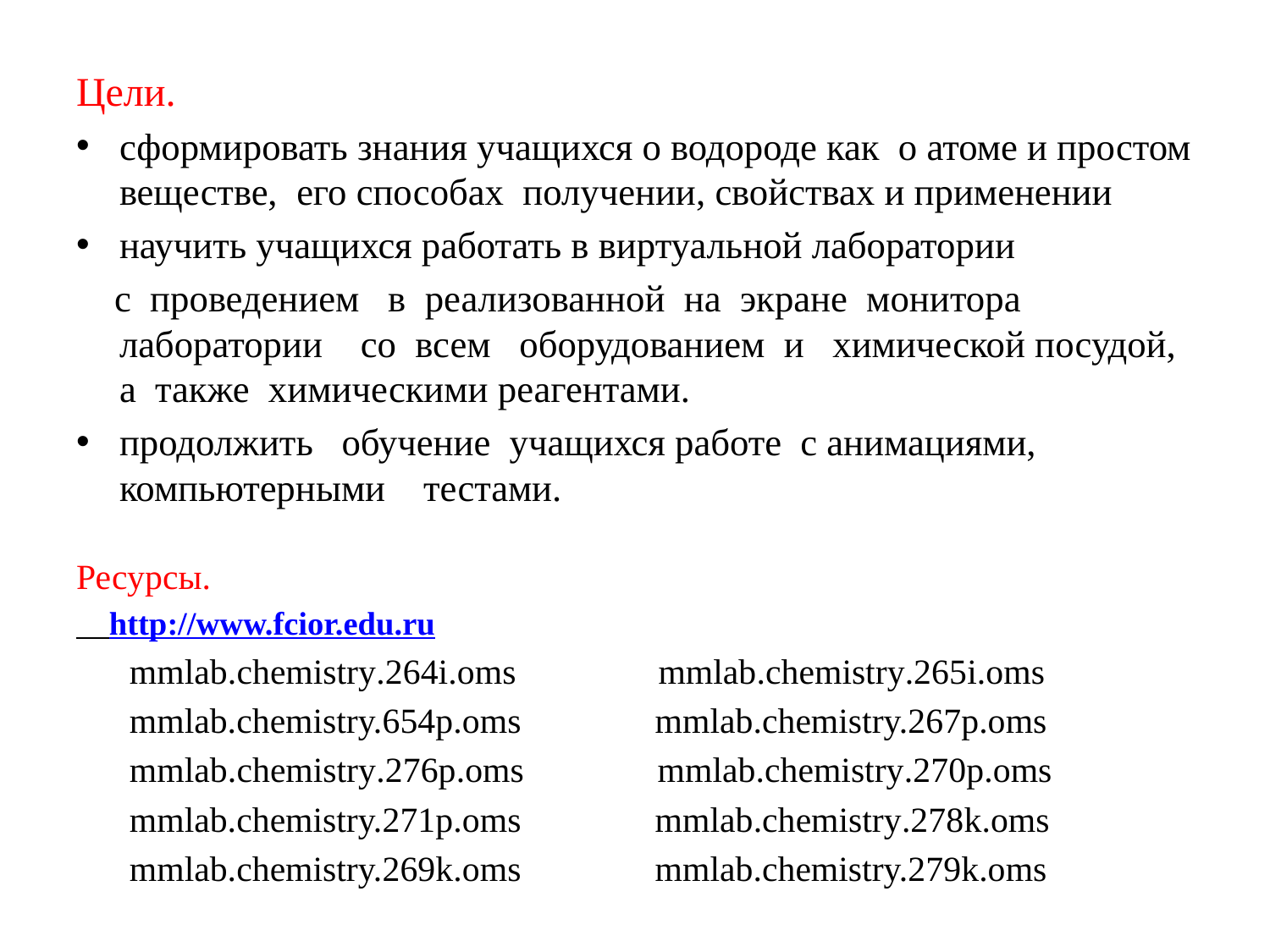

#
Цели.
сформировать знания учащихся о водороде как  о атоме и простом веществе,  его способах  получении, свойствах и применении
научить учащихся работать в виртуальной лаборатории
    с  проведением   в  реализованной  на  экране  монитора лаборатории    со  всем   оборудованием  и   химической посудой,  а  также  химическими реагентами.
продолжить   обучение  учащихся работе  с анимациями, компьютерными    тестами.

Ресурсы.
    http://www.fcior.edu.ru
      mmlab.chemistry.264i.oms                mmlab.chemistry.265i.oms
      mmlab.chemistry.654p.oms               mmlab.chemistry.267p.oms
      mmlab.chemistry.276p.oms               mmlab.chemistry.270p.oms
      mmlab.chemistry.271p.oms               mmlab.chemistry.278k.oms
      mmlab.chemistry.269k.oms               mmlab.chemistry.279k.oms